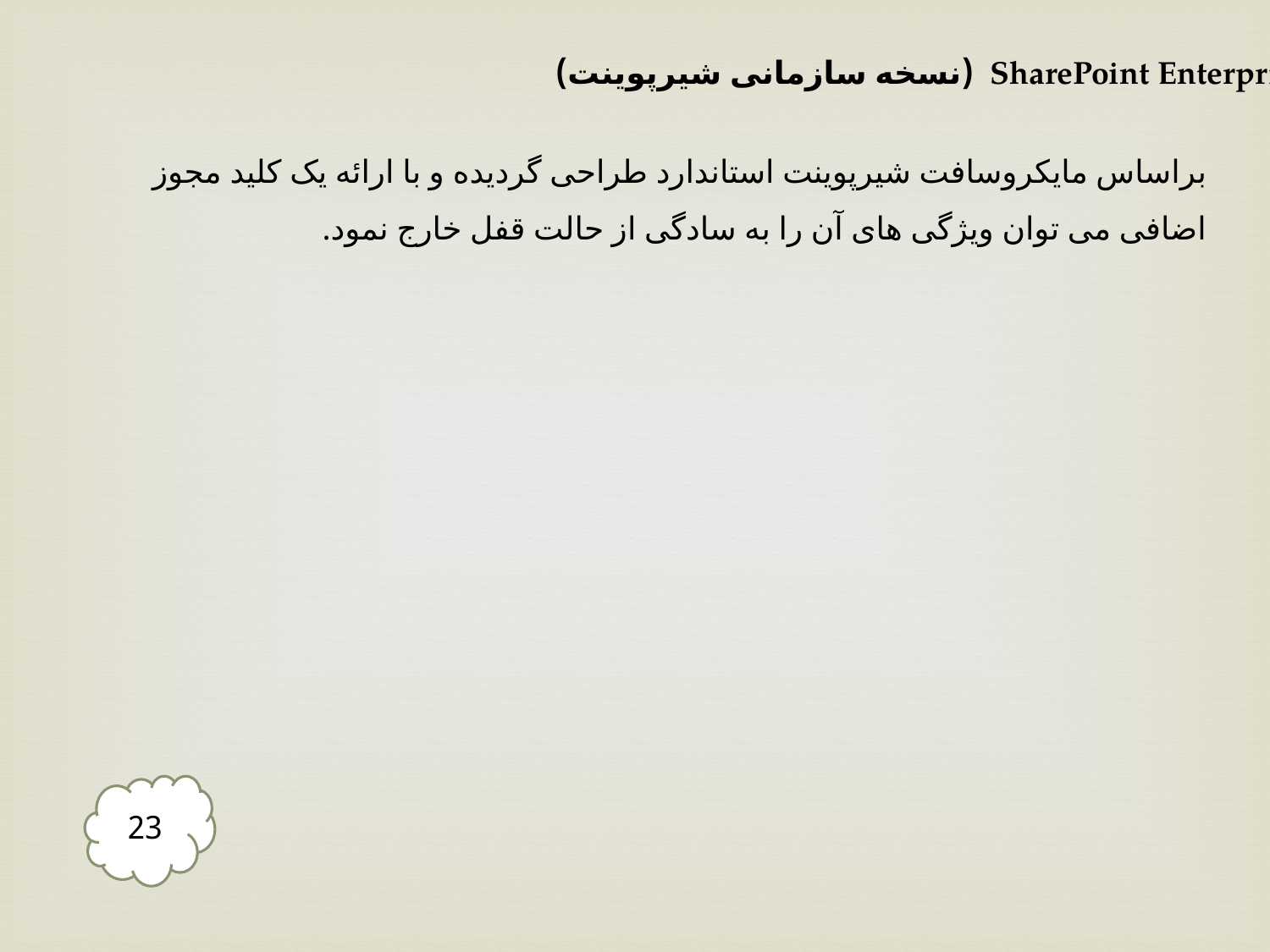

SharePoint Enterprise  (نسخه سازمانی شیرپوینت)
براساس مایکروسافت شیرپوینت استاندارد طراحی گردیده و با ارائه یک کلید مجوز اضافی می­ توان ویژگی­ های آن را به سادگی از حالت قفل خارج نمود.